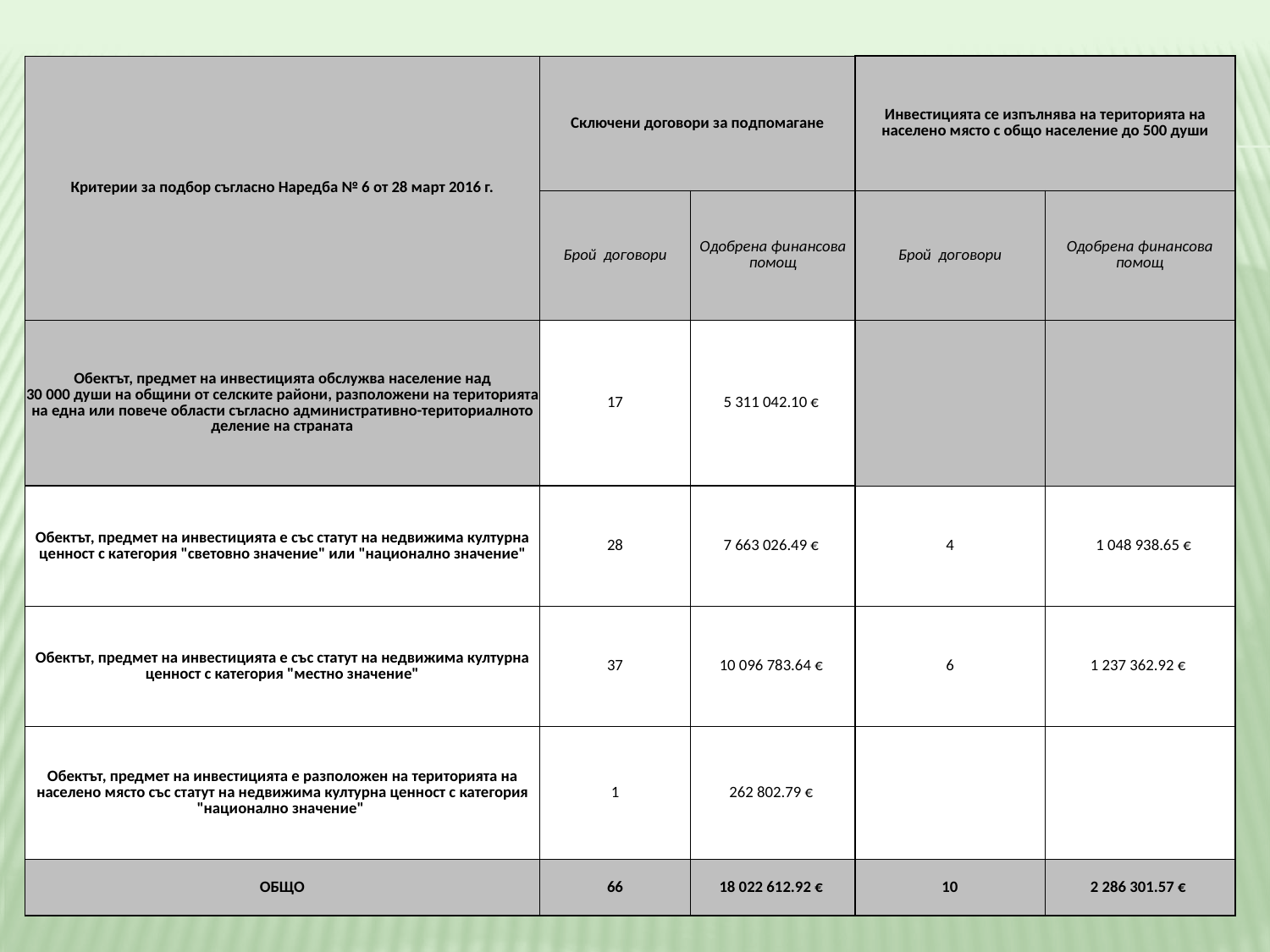

| Критерии за подбор съгласно Наредба № 6 от 28 март 2016 г. | Сключени договори за подпомагане |  | Инвестицията се изпълнява на територията на населено място с общо население до 500 души |  |
| --- | --- | --- | --- | --- |
|  | Брой договори | Одобрена финансова помощ | Брой договори | Одобрена финансова помощ |
| Обектът, предмет на инвестицията обслужва население над 30 000 души на общини от селските райони, разположени на територията на една или повече области съгласно административно-териториалното деление на страната | 17 | 5 311 042.10 € |  |  |
| Обектът, предмет на инвестицията е със статут на недвижима културна ценност с категория "световно значение" или "национално значение" | 28 | 7 663 026.49 € | 4 | 1 048 938.65 € |
| Обектът, предмет на инвестицията е със статут на недвижима културна ценност с категория "местно значение" | 37 | 10 096 783.64 € | 6 | 1 237 362.92 € |
| Обектът, предмет на инвестицията е разположен на територията на населено място със статут на недвижима културна ценност с категория "национално значение" | 1 | 262 802.79 € |  |  |
| ОБЩО | 66 | 18 022 612.92 € | 10 | 2 286 301.57 € |
#